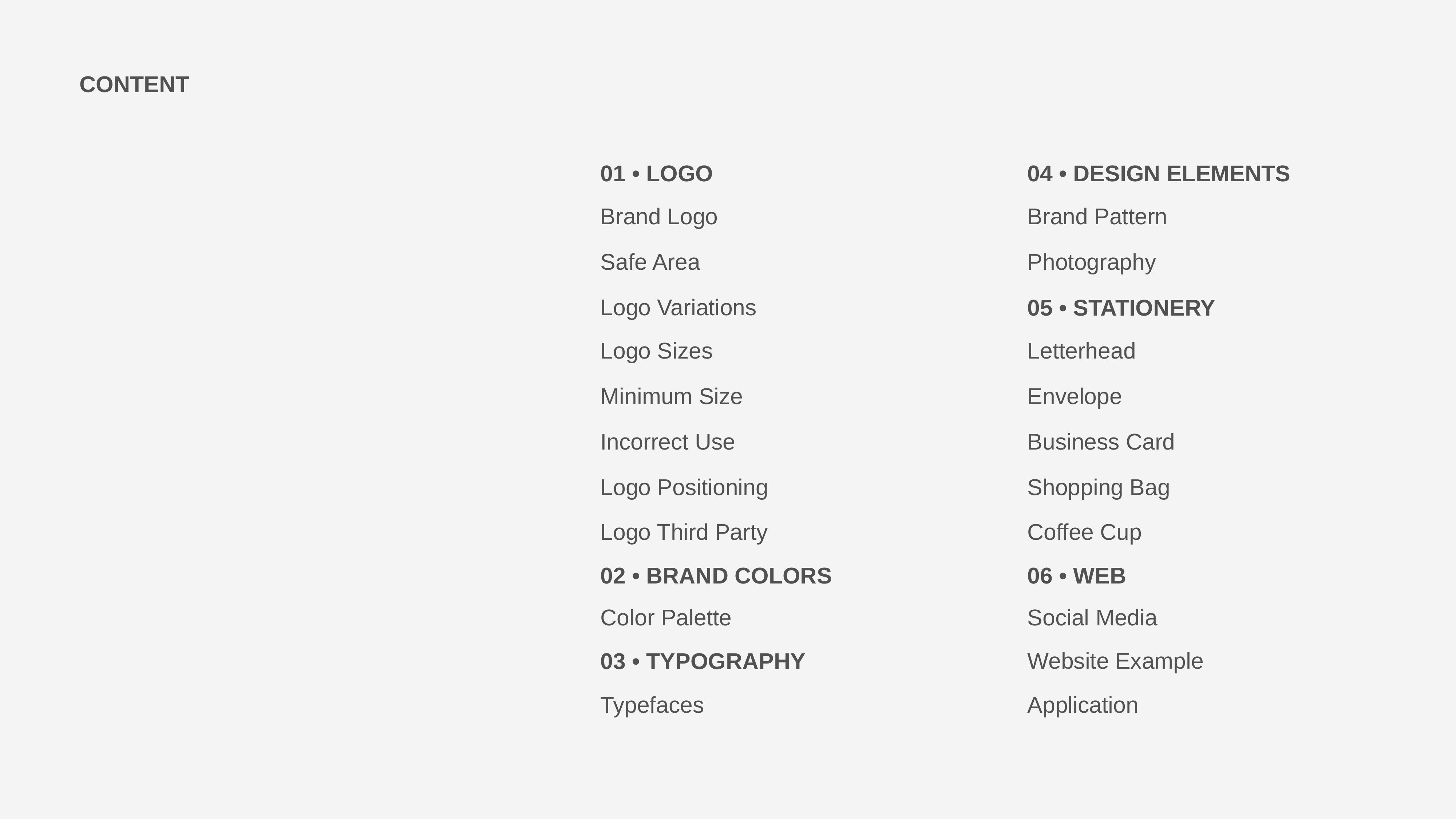

CONTENT
01 • LOGO
04 • DESIGN ELEMENTS
Brand Logo
Brand Pattern
Safe Area
Photography
Logo Variations
05 • STATIONERY
Logo Sizes
Letterhead
Minimum Size
Envelope
Incorrect Use
Business Card
Logo Positioning
Shopping Bag
Logo Third Party
Coffee Cup
02 • BRAND COLORS
06 • WEB
Color Palette
Social Media
Website Example
03 • TYPOGRAPHY
Typefaces
Application